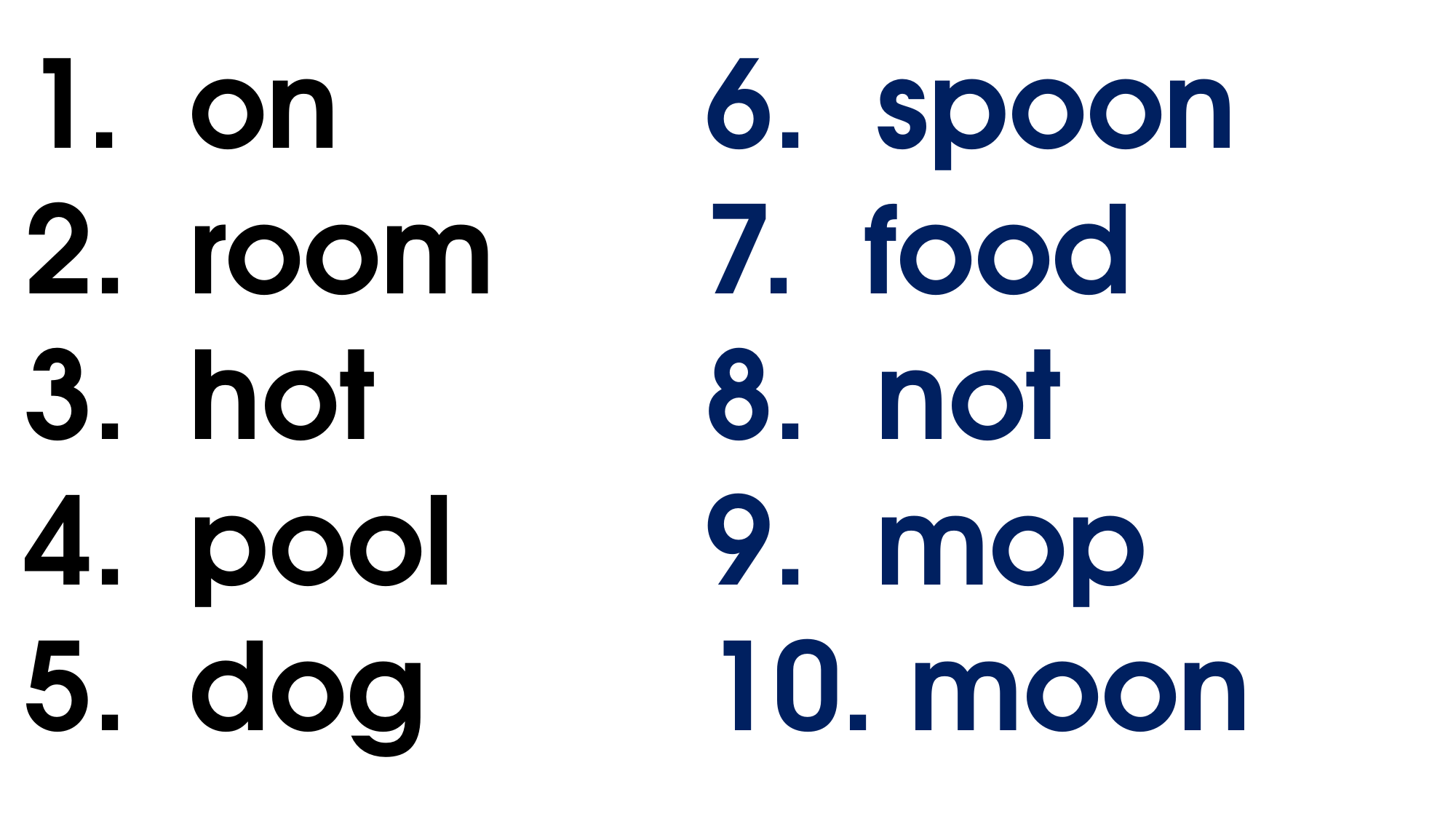

on
room
hot
pool
dog
6.  spoon
7.  food
8.  not
9.  mop
10. moon